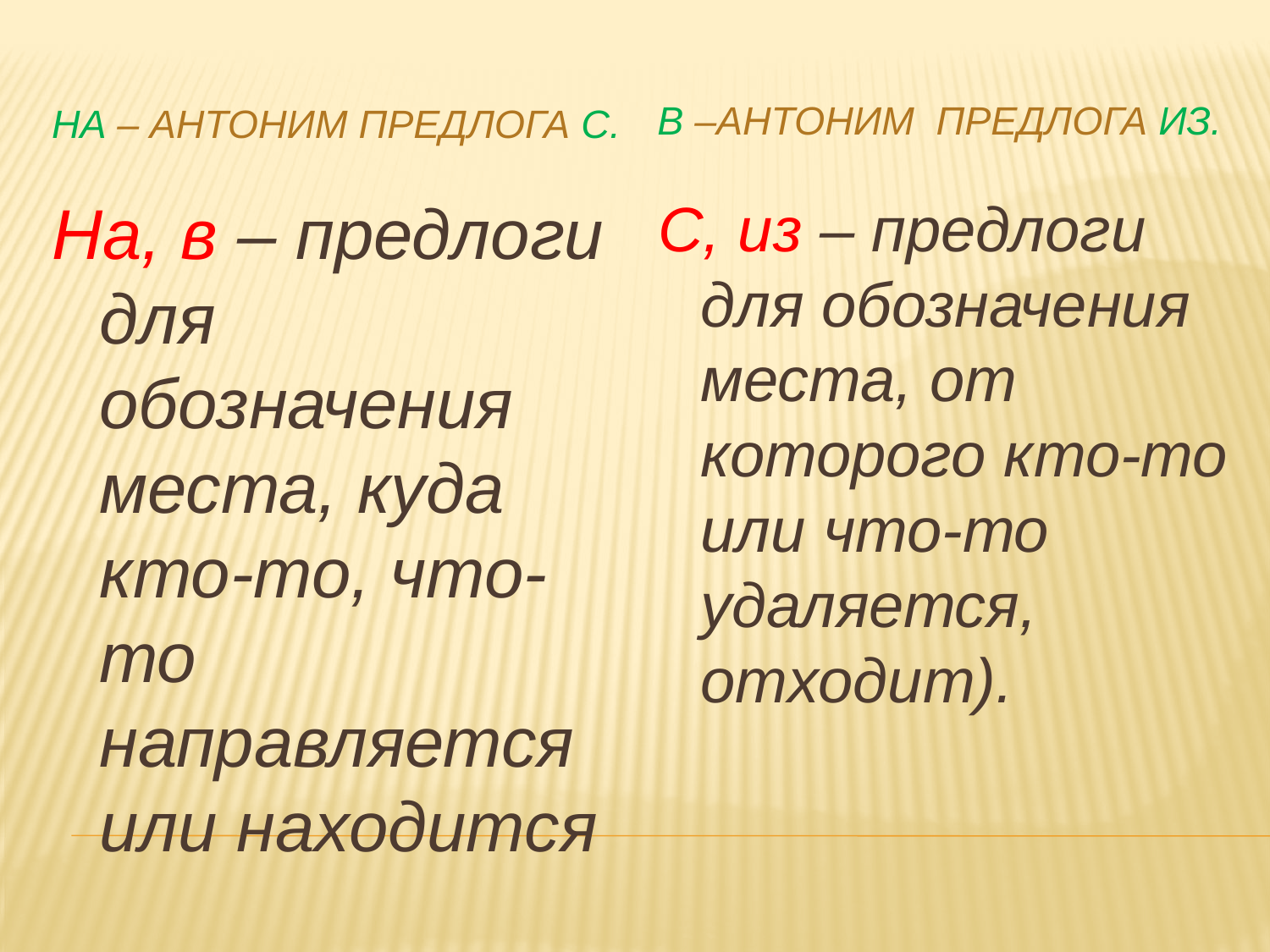

в –АНТОНИМ  предлога из.

На – антоним предлога с.

На, в – предлоги для обозначения места, куда кто-то, что-то направляется или находится
С, из – предлоги для обозначения места, от которого кто-то или что-то удаляется, отходит).

#